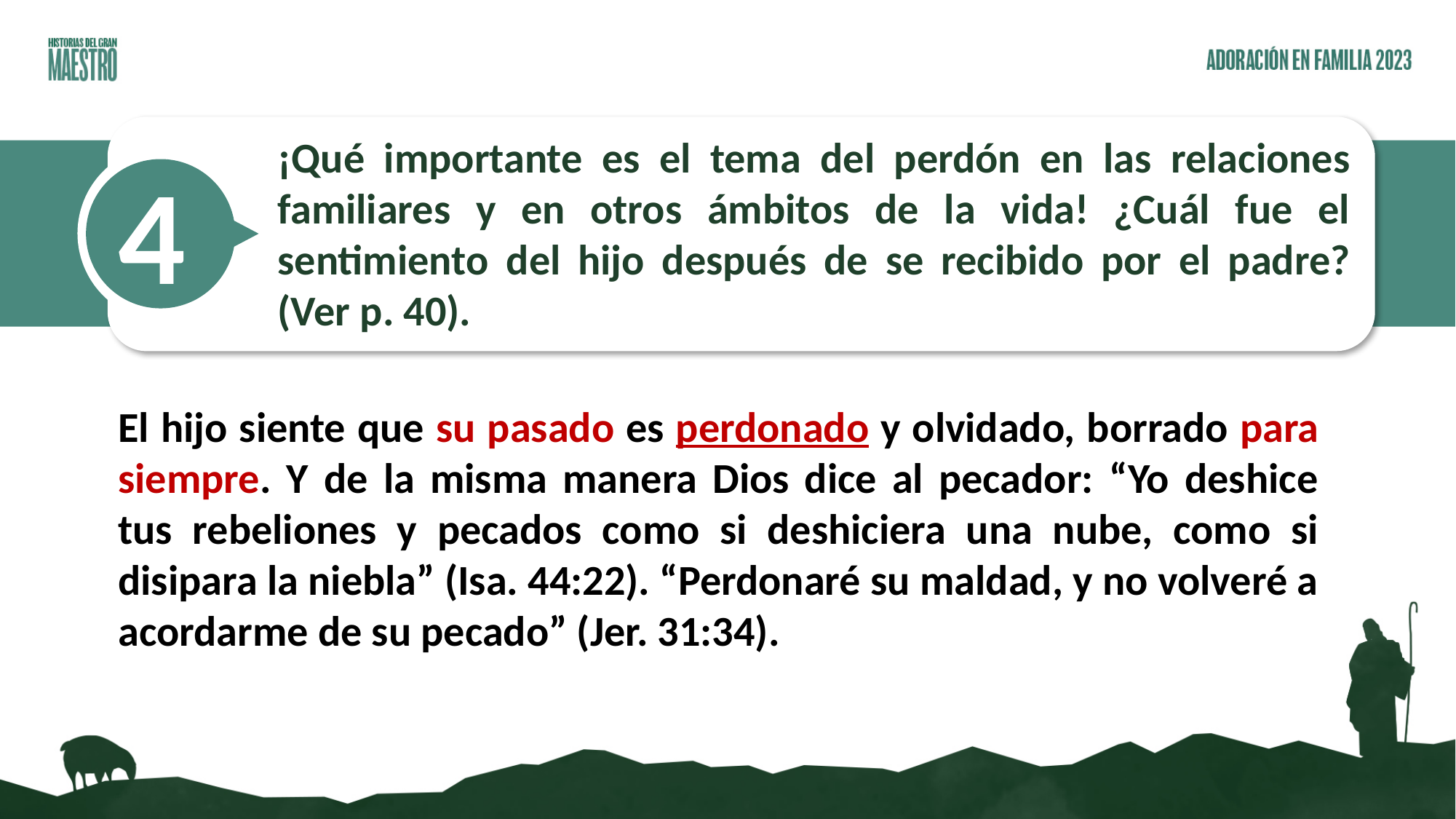

¡Qué importante es el tema del perdón en las relaciones familiares y en otros ámbitos de la vida! ¿Cuál fue el sentimiento del hijo después de se recibido por el padre? (Ver p. 40).
4
El hijo siente que su pasado es perdonado y olvidado, borrado para siempre. Y de la misma manera Dios dice al pecador: “Yo deshice tus rebeliones y pecados como si deshiciera una nube, como si disipara la niebla” (Isa. 44:22). “Perdonaré su maldad, y no volveré a acordarme de su pecado” (Jer. 31:34).